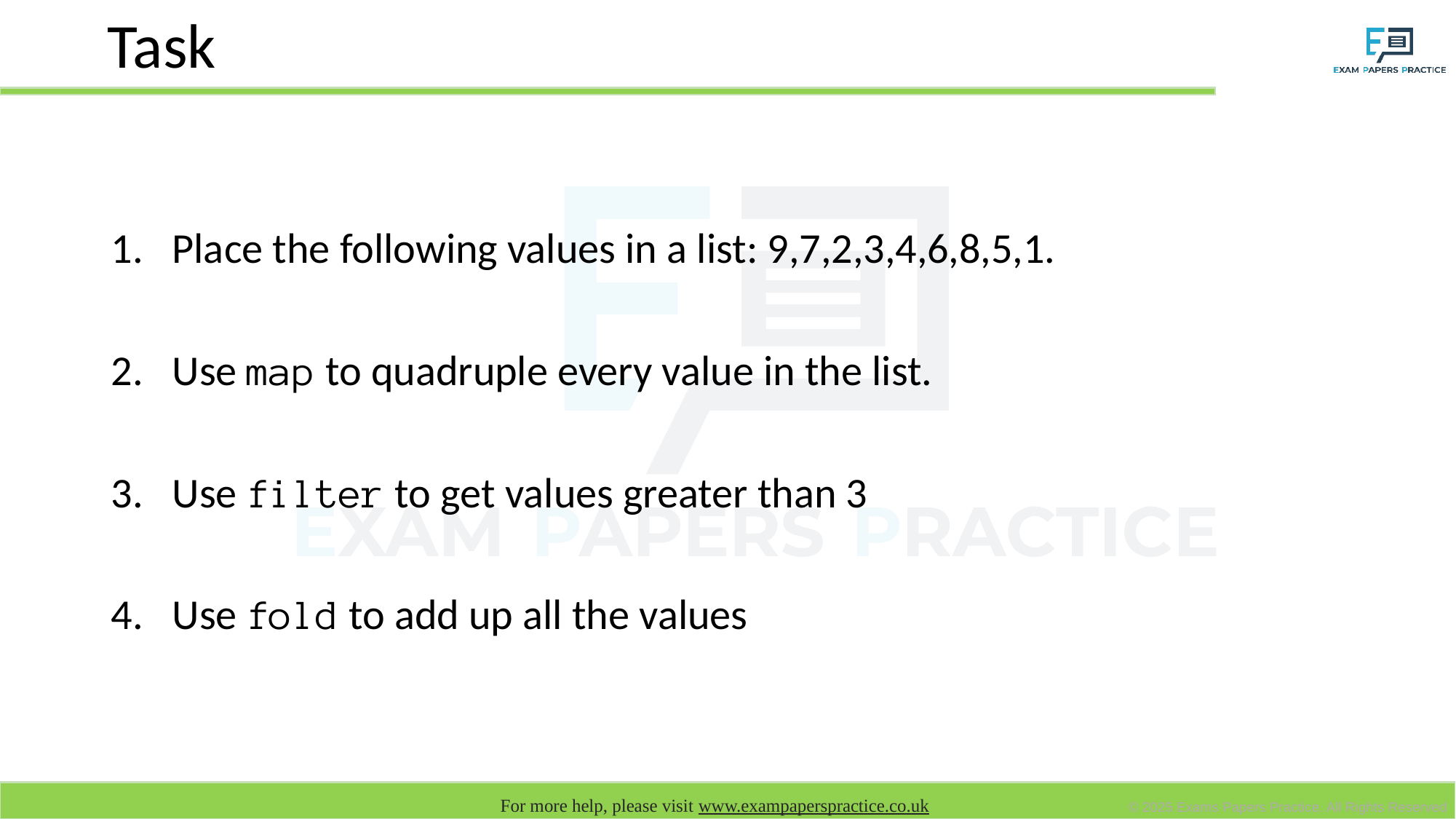

# Task
Place the following values in a list: 9,7,2,3,4,6,8,5,1.

Use map to quadruple every value in the list.

Use filter to get values greater than 3

Use fold to add up all the values